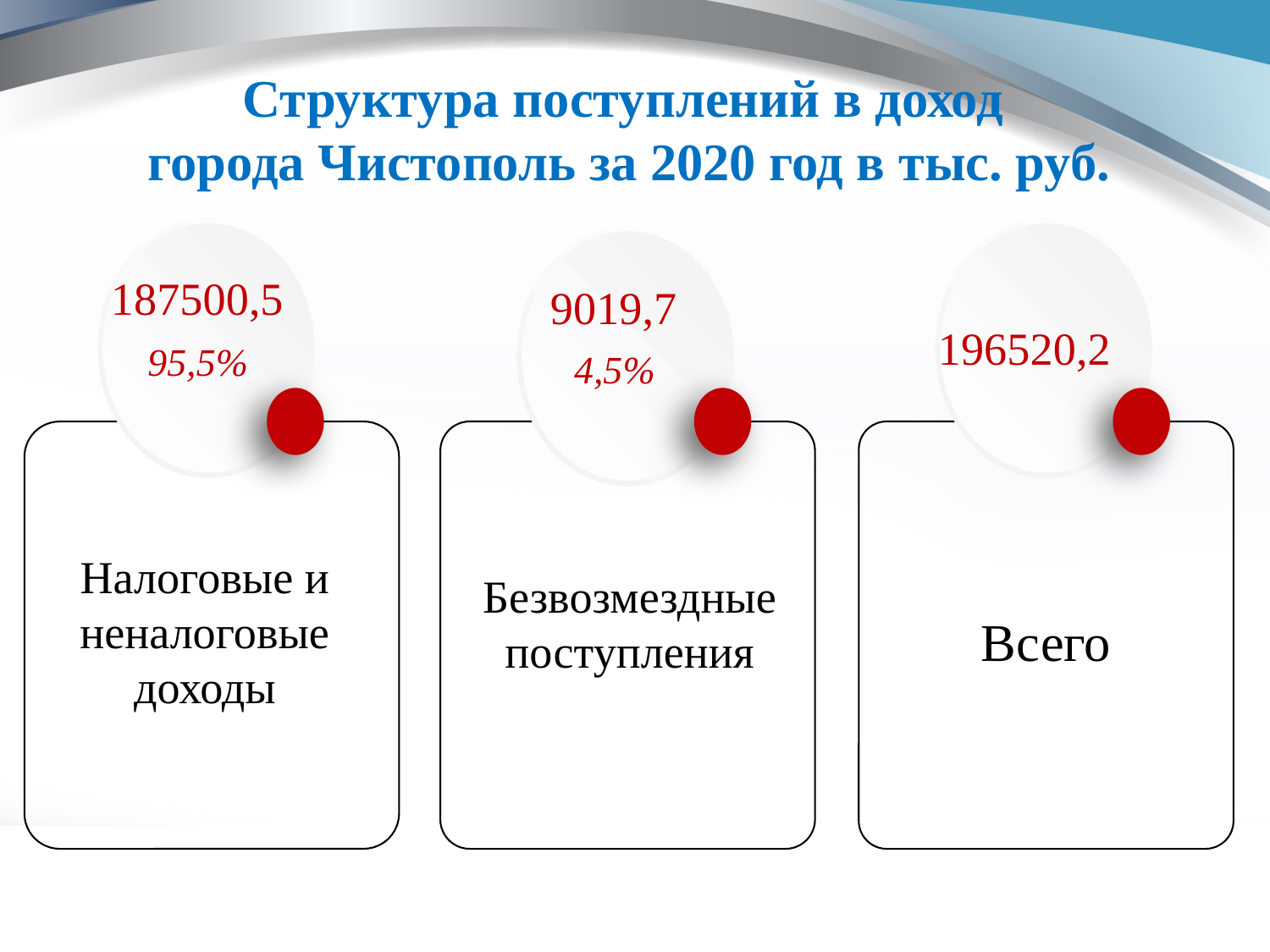

Структура поступлений в доход
города Чистополь за 2020 год в тыс. руб.

187500,5
9019,7
 196520,2
 95,5%
 4,5%

Налоговые и неналоговые доходы
Безвозмездные поступления
Всего